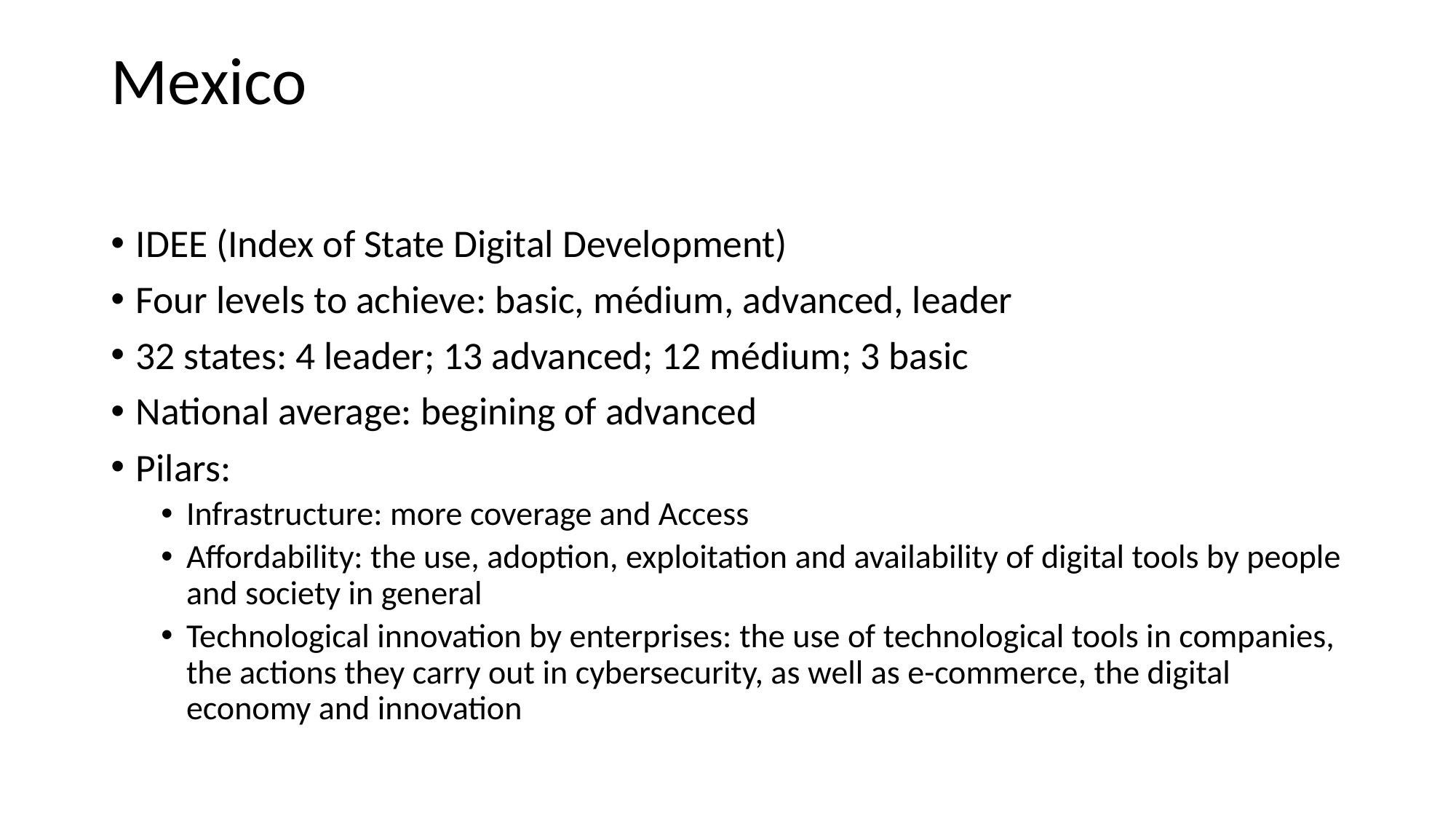

# Mexico
IDEE (Index of State Digital Development)
Four levels to achieve: basic, médium, advanced, leader
32 states: 4 leader; 13 advanced; 12 médium; 3 basic
National average: begining of advanced
Pilars:
Infrastructure: more coverage and Access
Affordability: the use, adoption, exploitation and availability of digital tools by people and society in general
Technological innovation by enterprises: the use of technological tools in companies, the actions they carry out in cybersecurity, as well as e-commerce, the digital economy and innovation